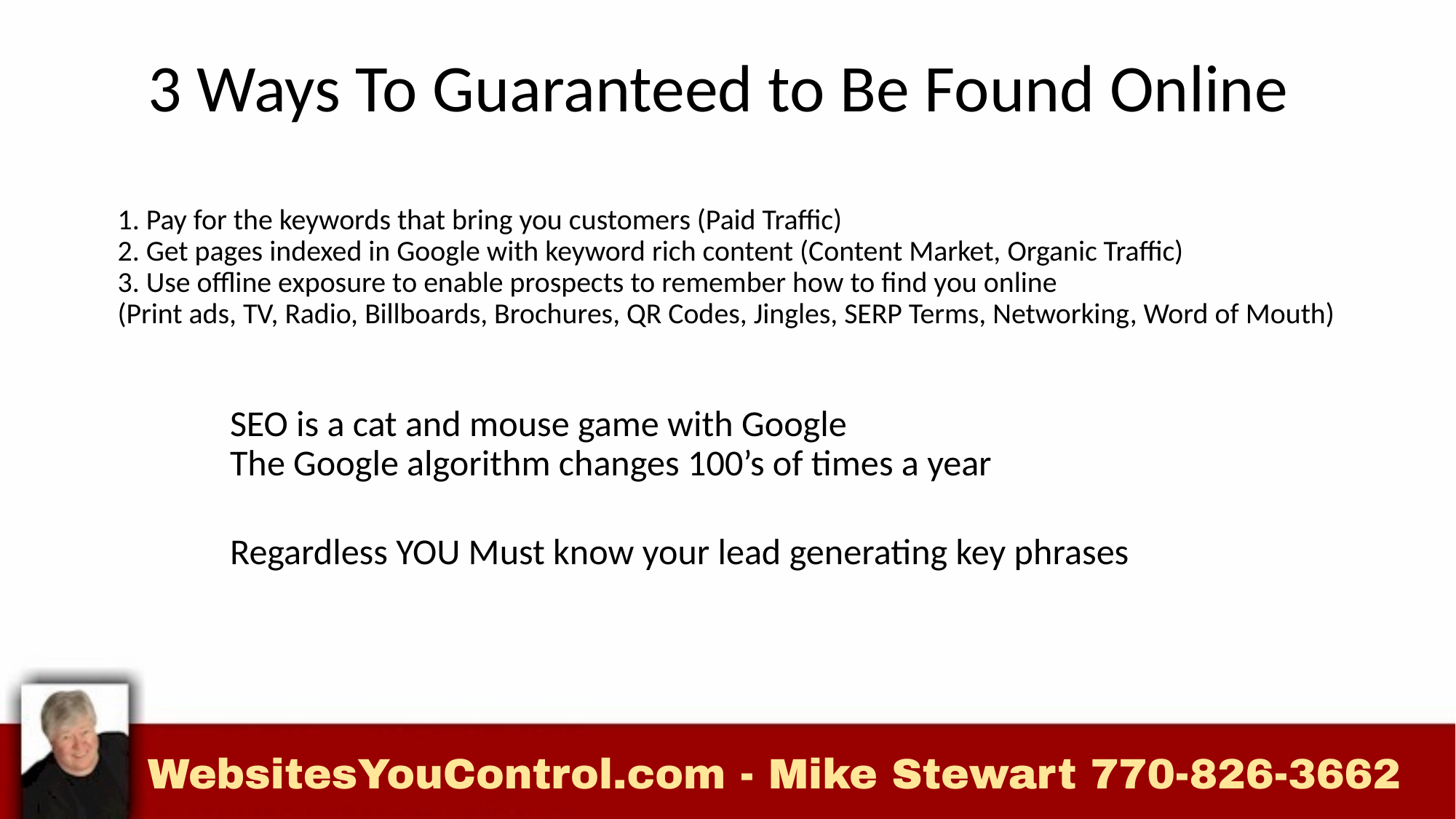

# 3 Ways To Guaranteed to Be Found Online
1. Pay for the keywords that bring you customers (Paid Traffic)
2. Get pages indexed in Google with keyword rich content (Content Market, Organic Traffic)
3. Use offline exposure to enable prospects to remember how to find you online
(Print ads, TV, Radio, Billboards, Brochures, QR Codes, Jingles, SERP Terms, Networking, Word of Mouth)

SEO is a cat and mouse game with Google
The Google algorithm changes 100’s of times a year
Regardless YOU Must know your lead generating key phrases

WebsitesYouControl.com - Mike Stewart 770-826-3662